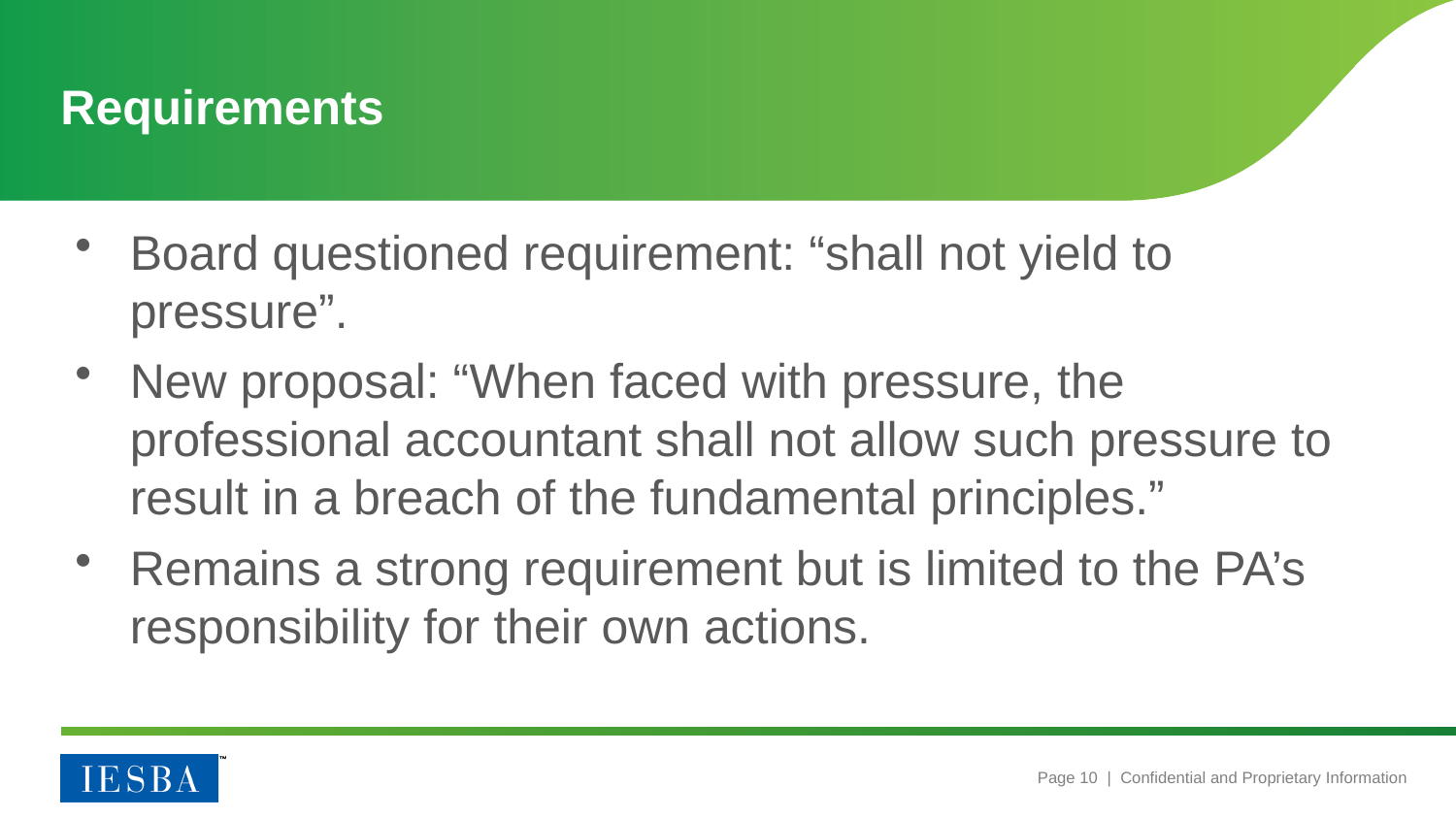

# Requirements
Board questioned requirement: “shall not yield to pressure”.
New proposal: “When faced with pressure, the professional accountant shall not allow such pressure to result in a breach of the fundamental principles.”
Remains a strong requirement but is limited to the PA’s responsibility for their own actions.